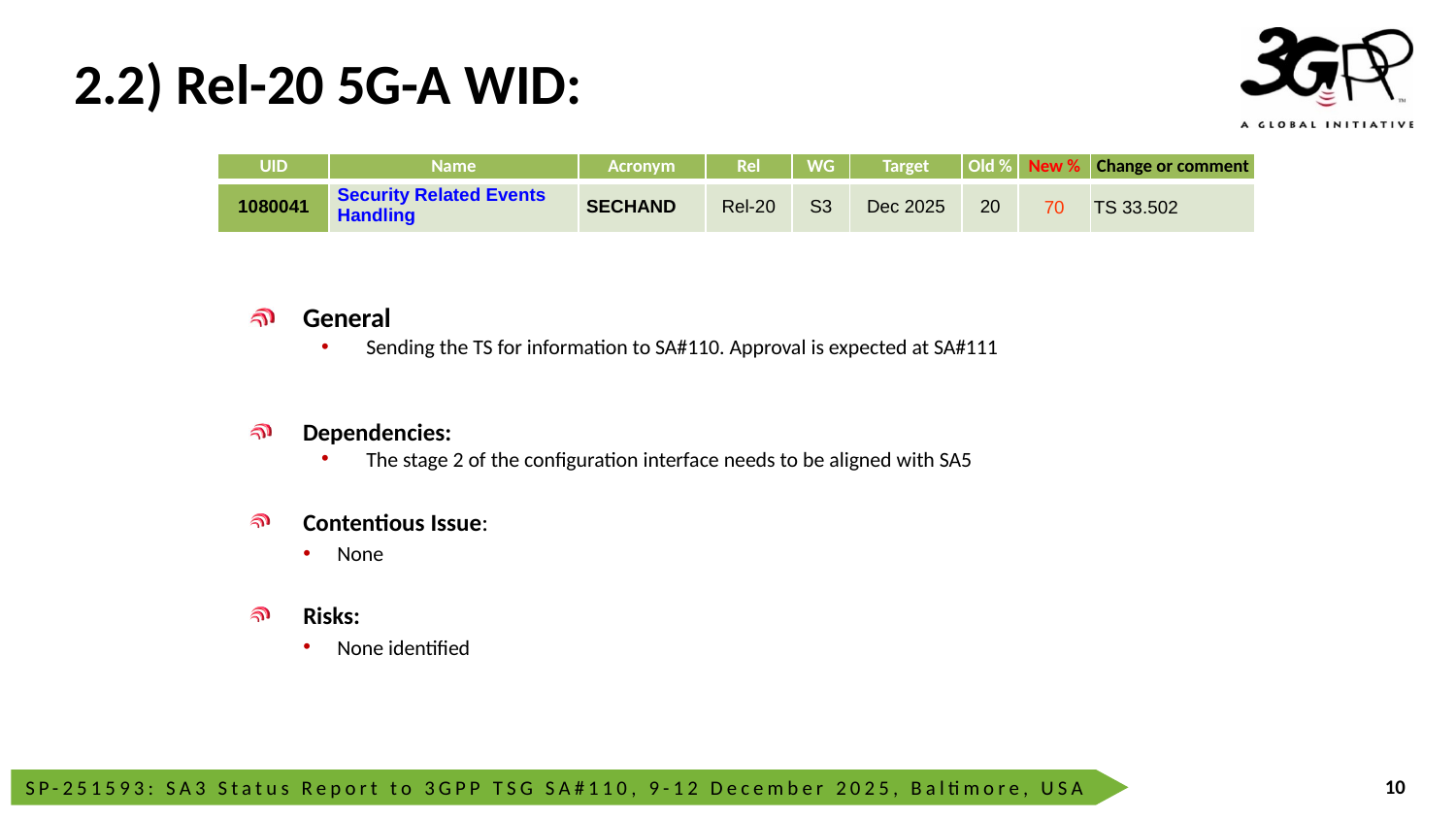

2.2) Rel-20 5G-A WID:
| UID | Name | Acronym | Rel | WG | Target | Old % | New % | Change or comment |
| --- | --- | --- | --- | --- | --- | --- | --- | --- |
| 1080041 | Security Related Events Handling | SECHAND | Rel-20 | S3 | Dec 2025 | 20 | 70 | TS 33.502 |
General
Sending the TS for information to SA#110. Approval is expected at SA#111

Dependencies:
The stage 2 of the configuration interface needs to be aligned with SA5

Contentious Issue:
None

Risks:
None identified